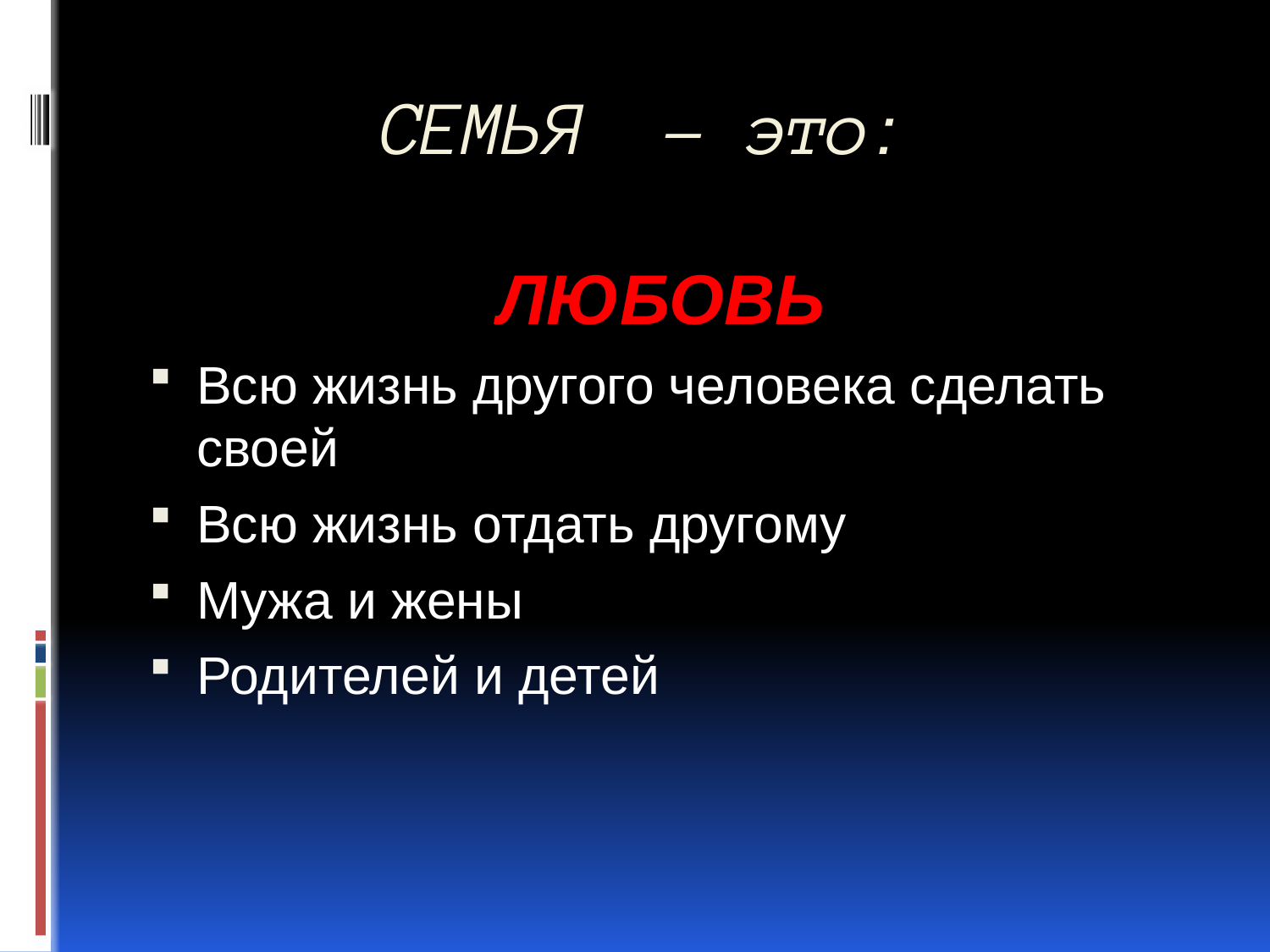

# СЕМЬЯ  – это:
ЛЮБОВЬ
Всю жизнь другого человека сделать своей
Всю жизнь отдать другому
Мужа и жены
Родителей и детей